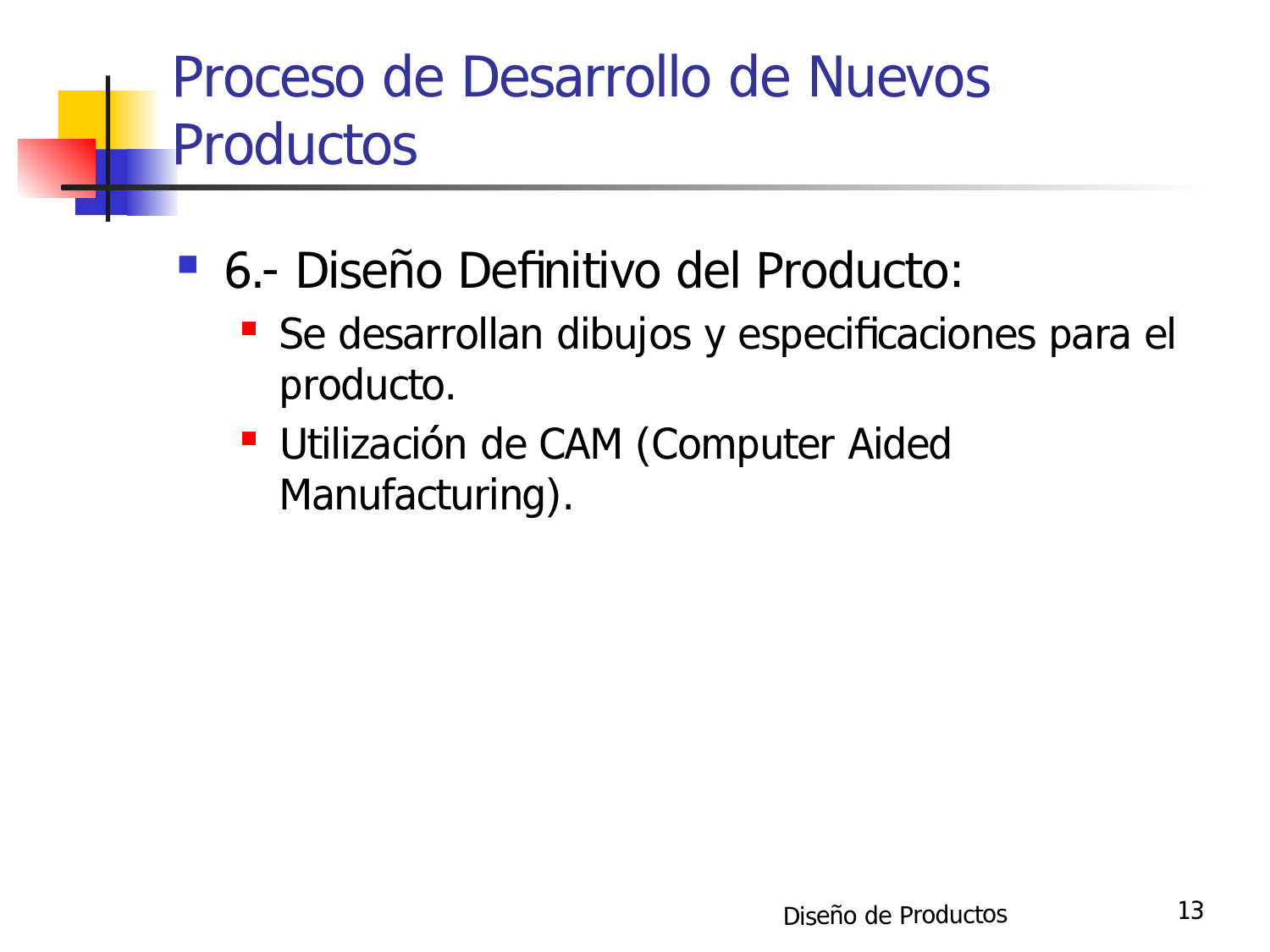

# Proceso de Desarrollo de Nuevos Productos
6.- Diseño Definitivo del Producto:
Se desarrollan dibujos y especificaciones para el producto.
Utilización de CAM (Computer Aided Manufacturing).

13
Diseño de Productos